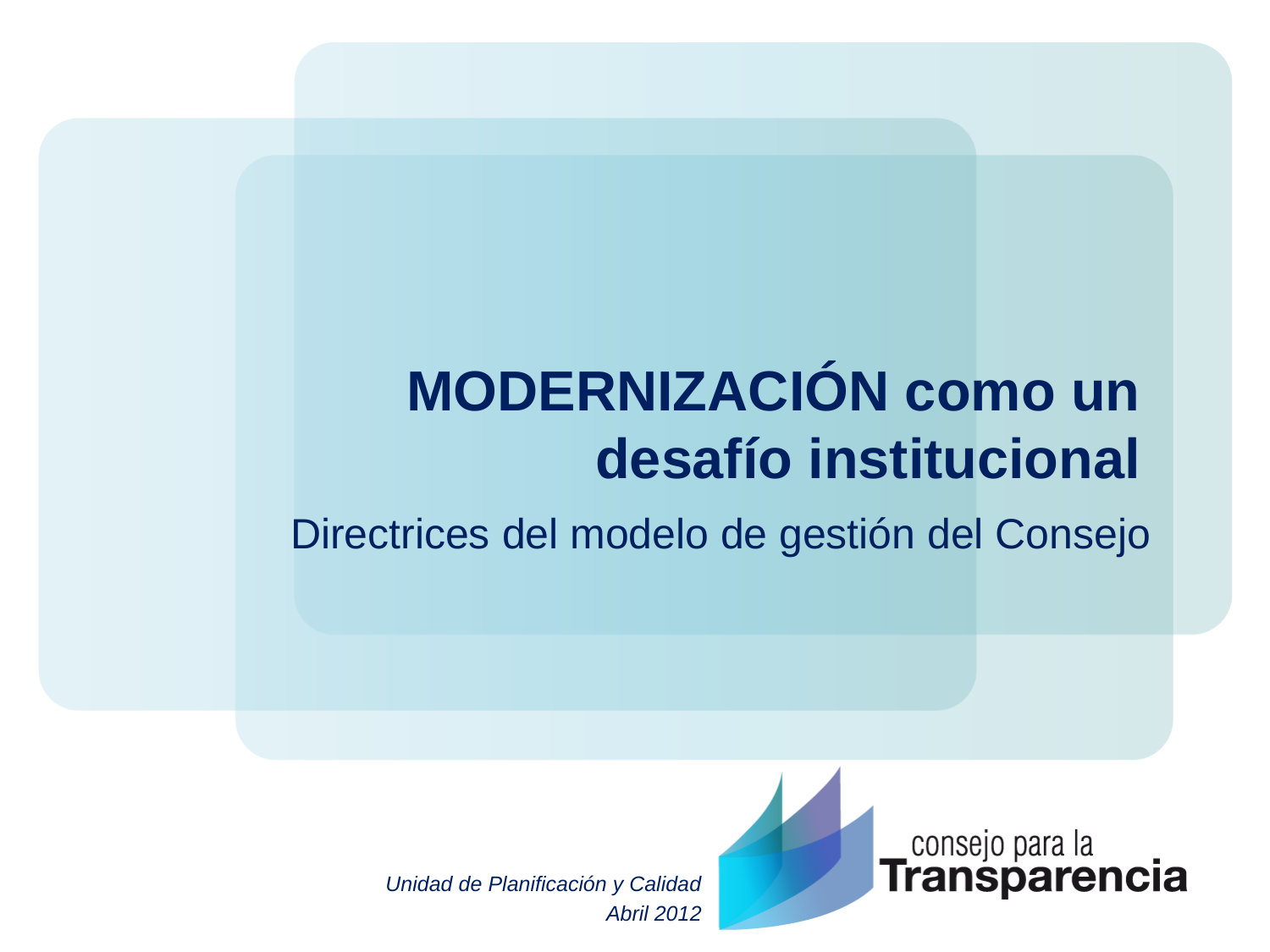

# MODERNIZACIÓN como un desafío institucional
Directrices del modelo de gestión del Consejo
Unidad de Planificación y Calidad
Abril 2012